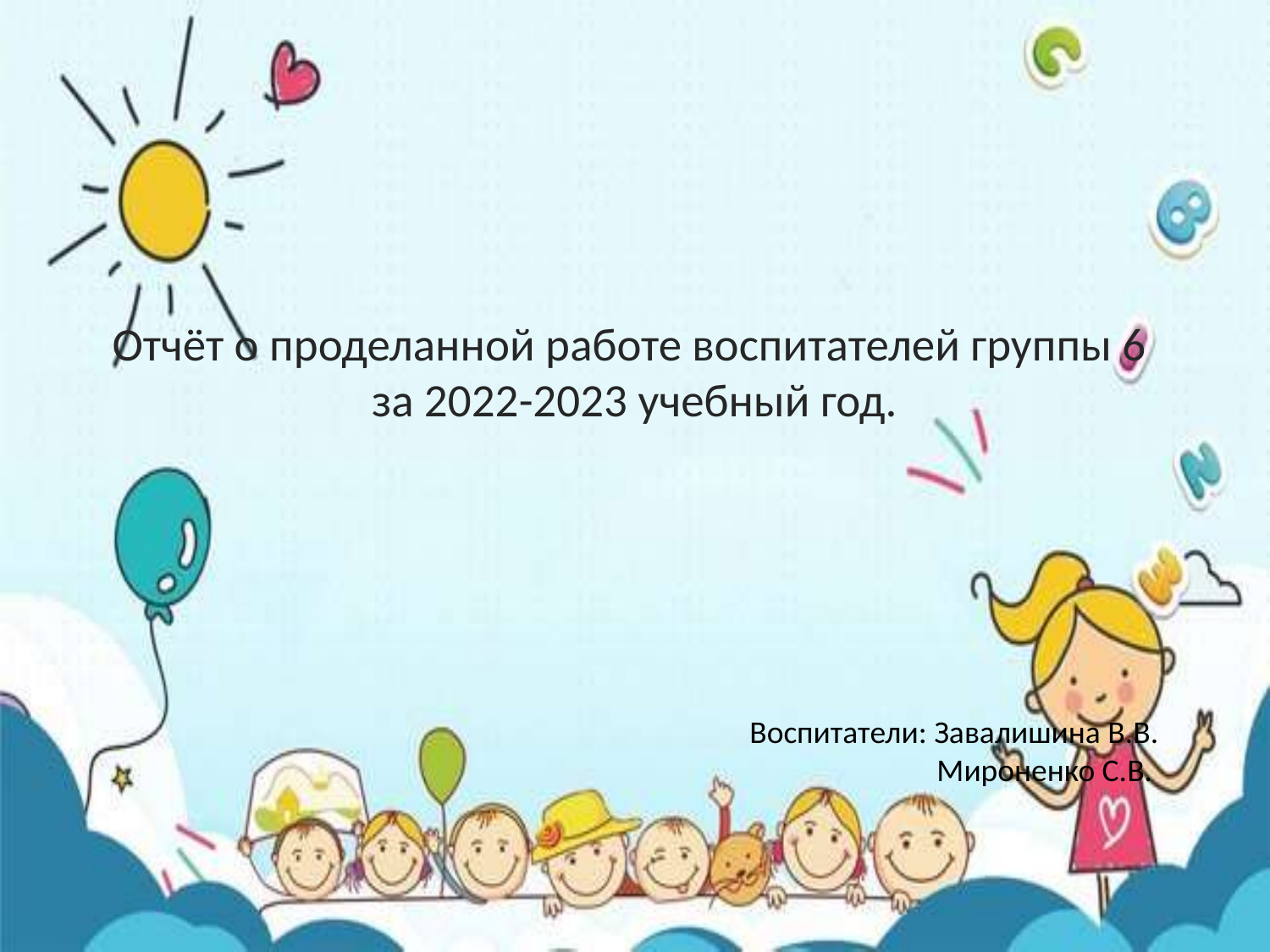

# Отчёт о проделанной работе воспитателей группы 6 за 2022-2023 учебный год.

Воспитатели: Завалишина В.В.
                          Мироненко С.В.